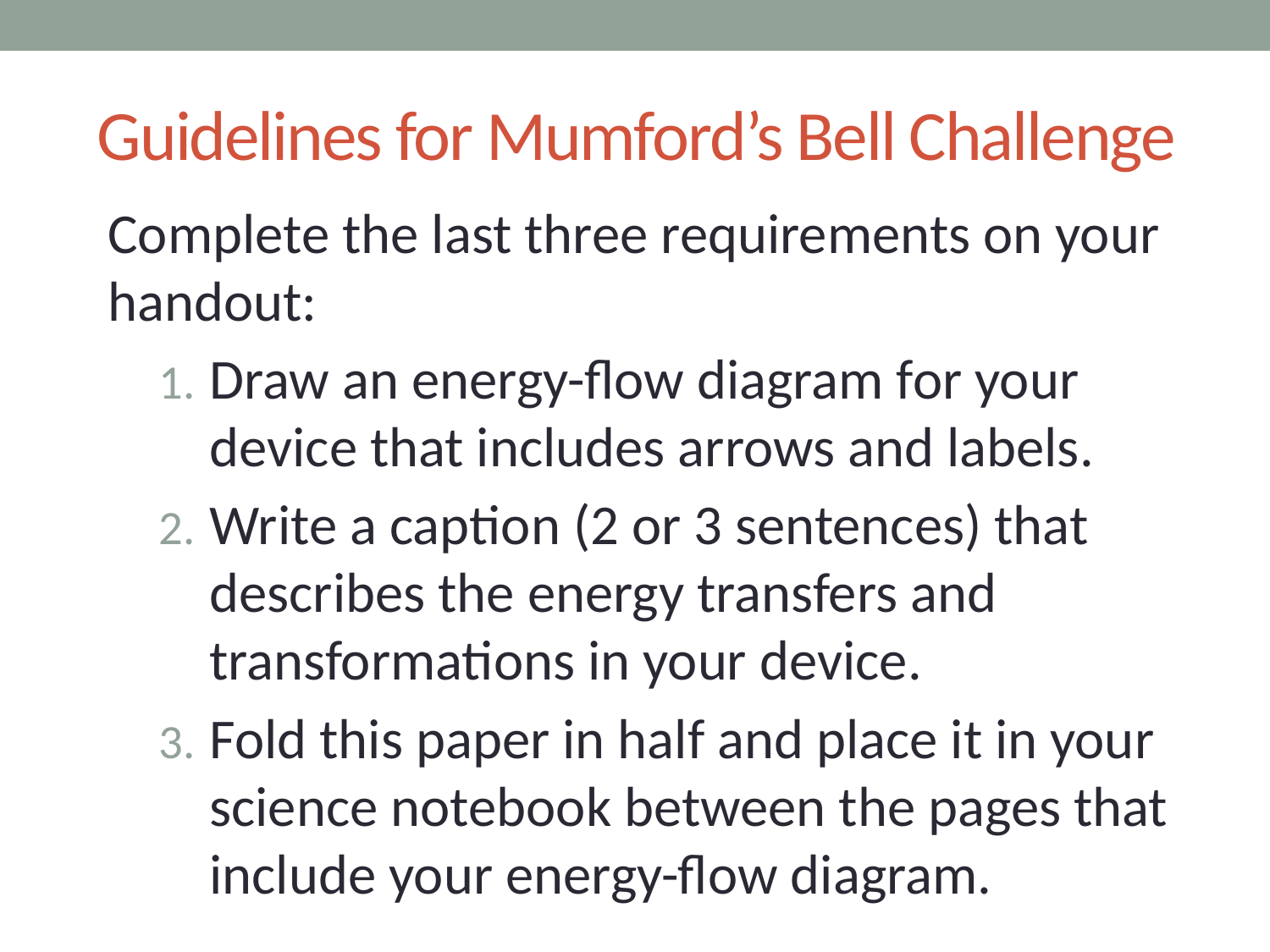

# Guidelines for Mumford’s Bell Challenge
Complete the last three requirements on your handout:
Draw an energy-flow diagram for your device that includes arrows and labels.
Write a caption (2 or 3 sentences) that describes the energy transfers and transformations in your device.
Fold this paper in half and place it in your science notebook between the pages that include your energy-flow diagram.